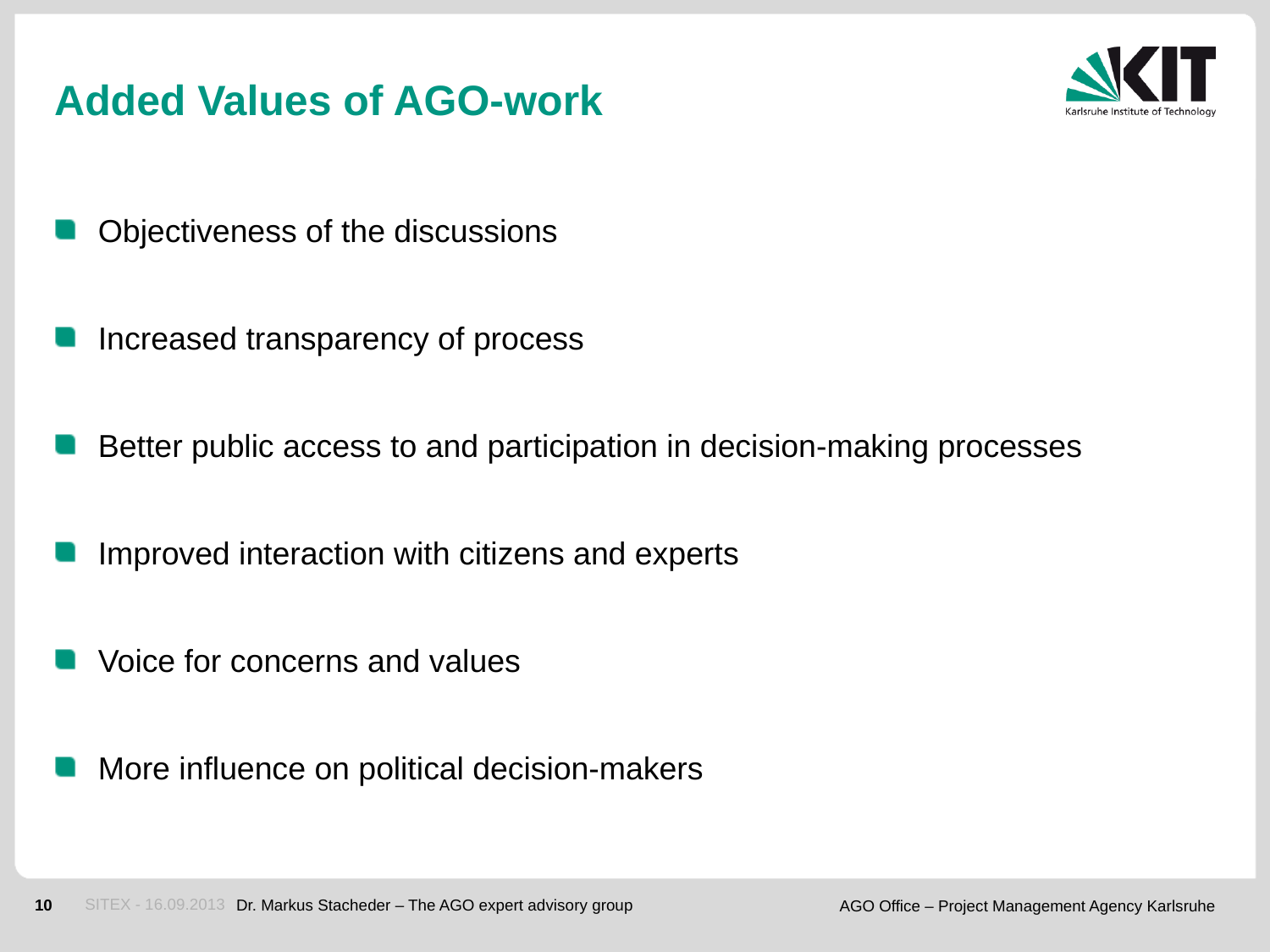

# Added Values of AGO-work

Objectiveness of the discussions

Increased transparency of process

Better public access to and participation in decision-making processes

Improved interaction with citizens and experts

Voice for concerns and values

More influence on political decision-makers

SITEX - 16.09.2013
Dr. Markus Stacheder – The AGO expert advisory group